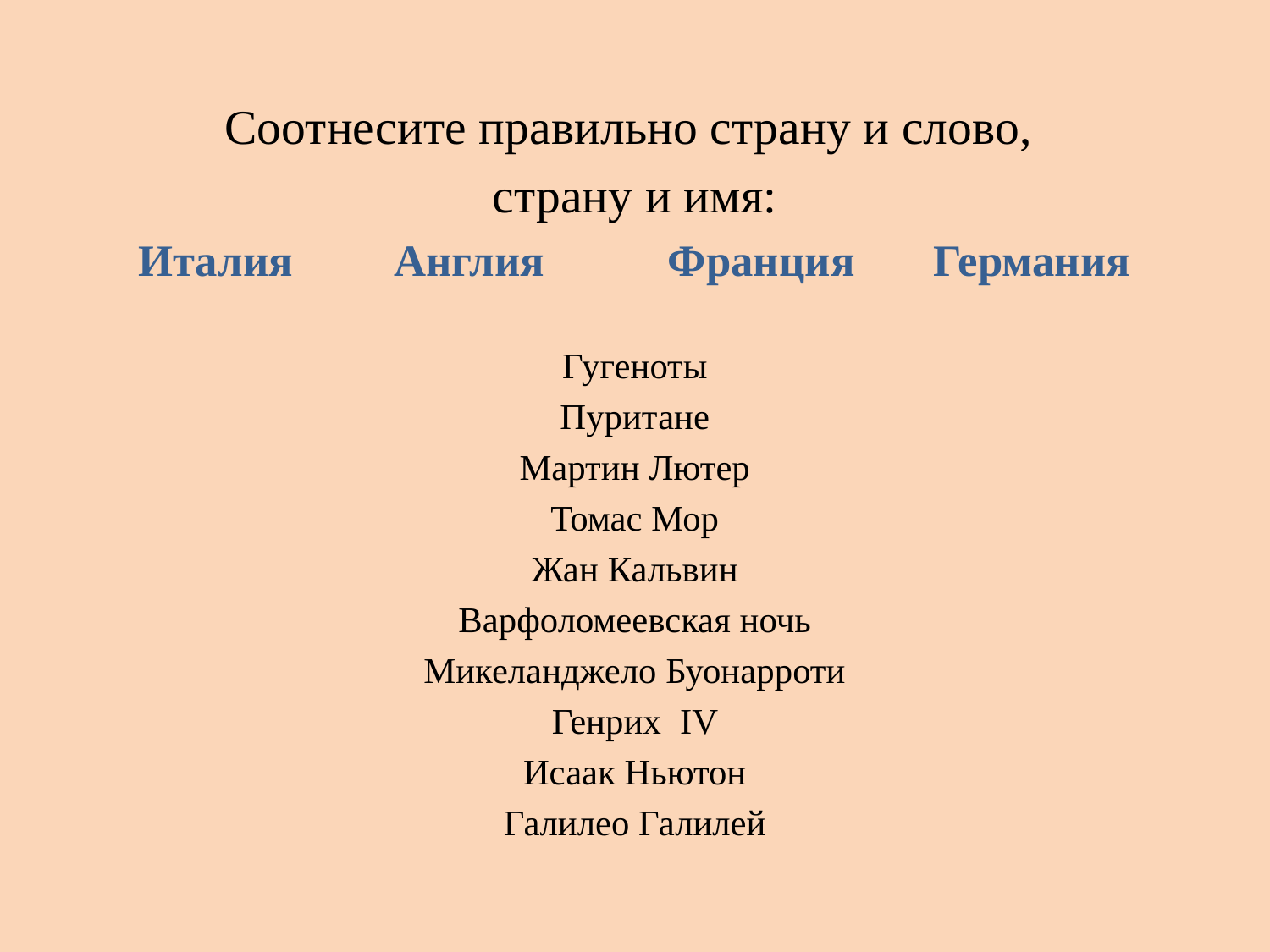

Соотнесите правильно страну и слово,
страну и имя:
Италия         Англия           Франция       Германия

Гугеноты
Пуритане
Мартин Лютер
Томас Мор
Жан Кальвин
Варфоломеевская ночь
Микеланджело Буонарроти
Генрих  IV
 Исаак Ньютон
Галилео Галилей